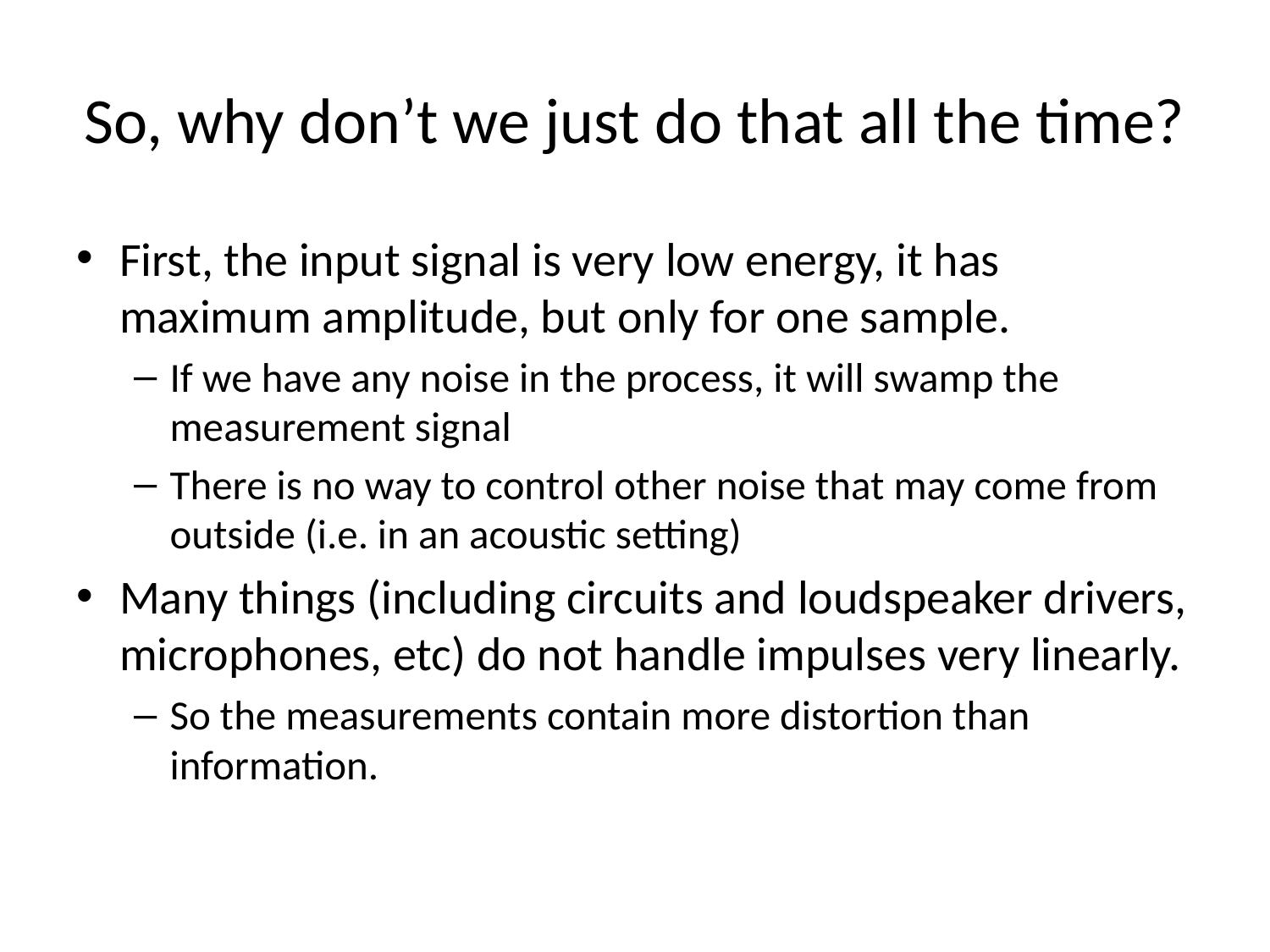

# So, why don’t we just do that all the time?
First, the input signal is very low energy, it has maximum amplitude, but only for one sample.
If we have any noise in the process, it will swamp the measurement signal
There is no way to control other noise that may come from outside (i.e. in an acoustic setting)
Many things (including circuits and loudspeaker drivers, microphones, etc) do not handle impulses very linearly.
So the measurements contain more distortion than information.